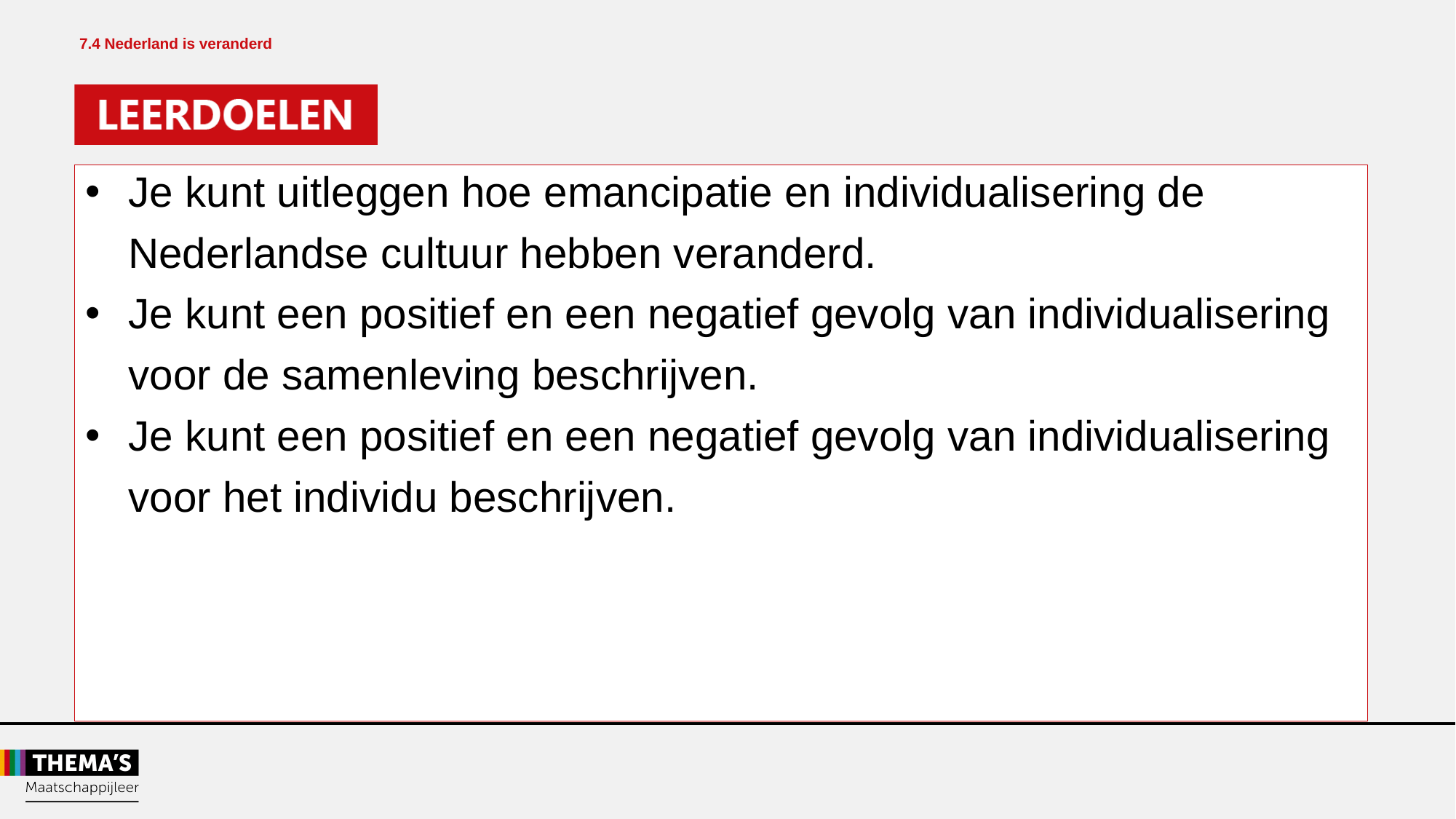

7.4 Nederland is veranderd
Je kunt uitleggen hoe emancipatie en individualisering de
Nederlandse cultuur hebben veranderd.
Je kunt een positief en een negatief gevolg van individualisering
	voor de samenleving beschrijven.
Je kunt een positief en een negatief gevolg van individualisering
	voor het individu beschrijven.